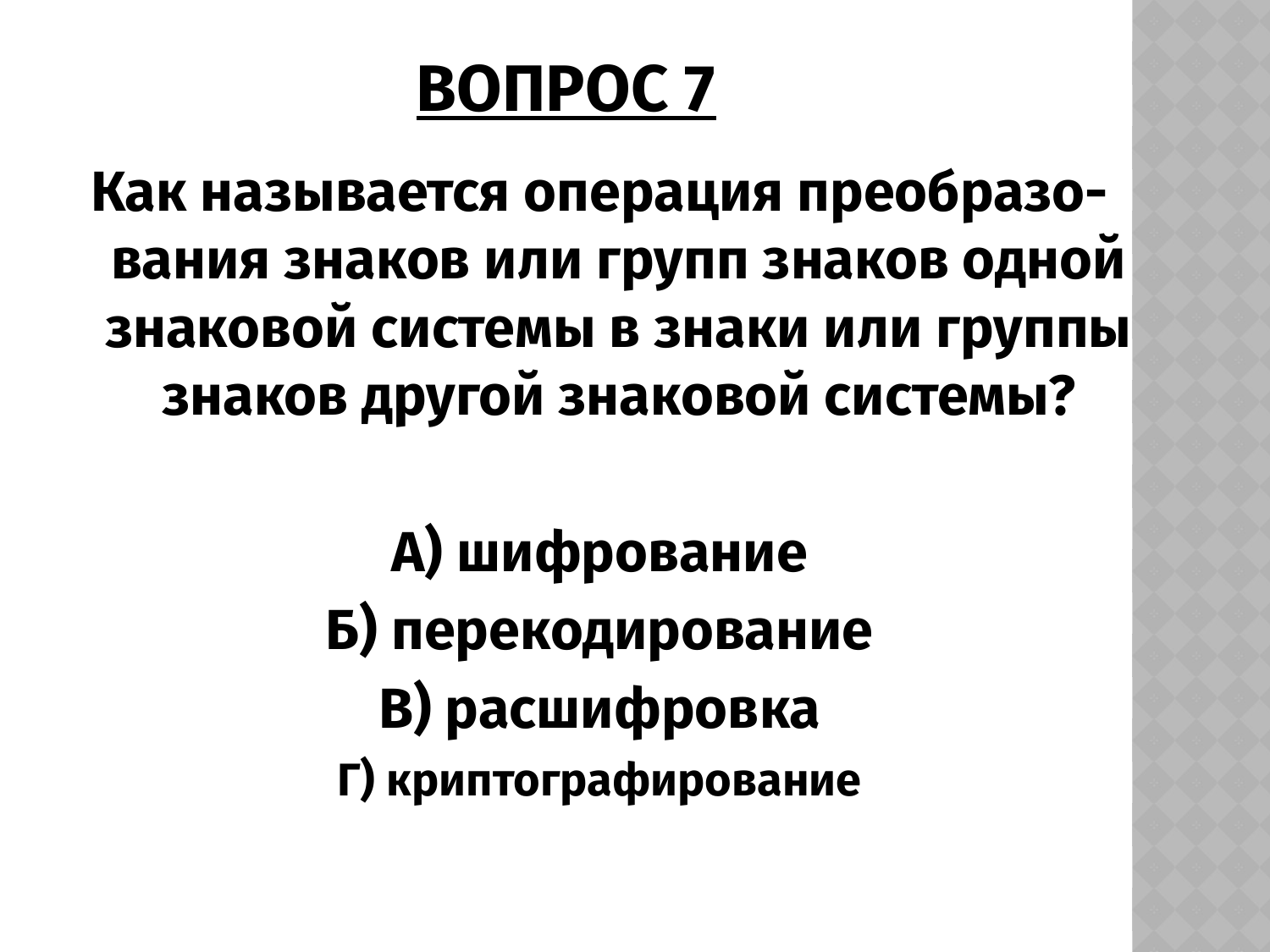

# Вопрос 7
Как называется операция преобразо-вания знаков или групп знаков одной знаковой системы в знаки или группы знаков другой знаковой системы?

А) шифрование
Б) перекодирование
В) расшифровка
Г) криптографирование